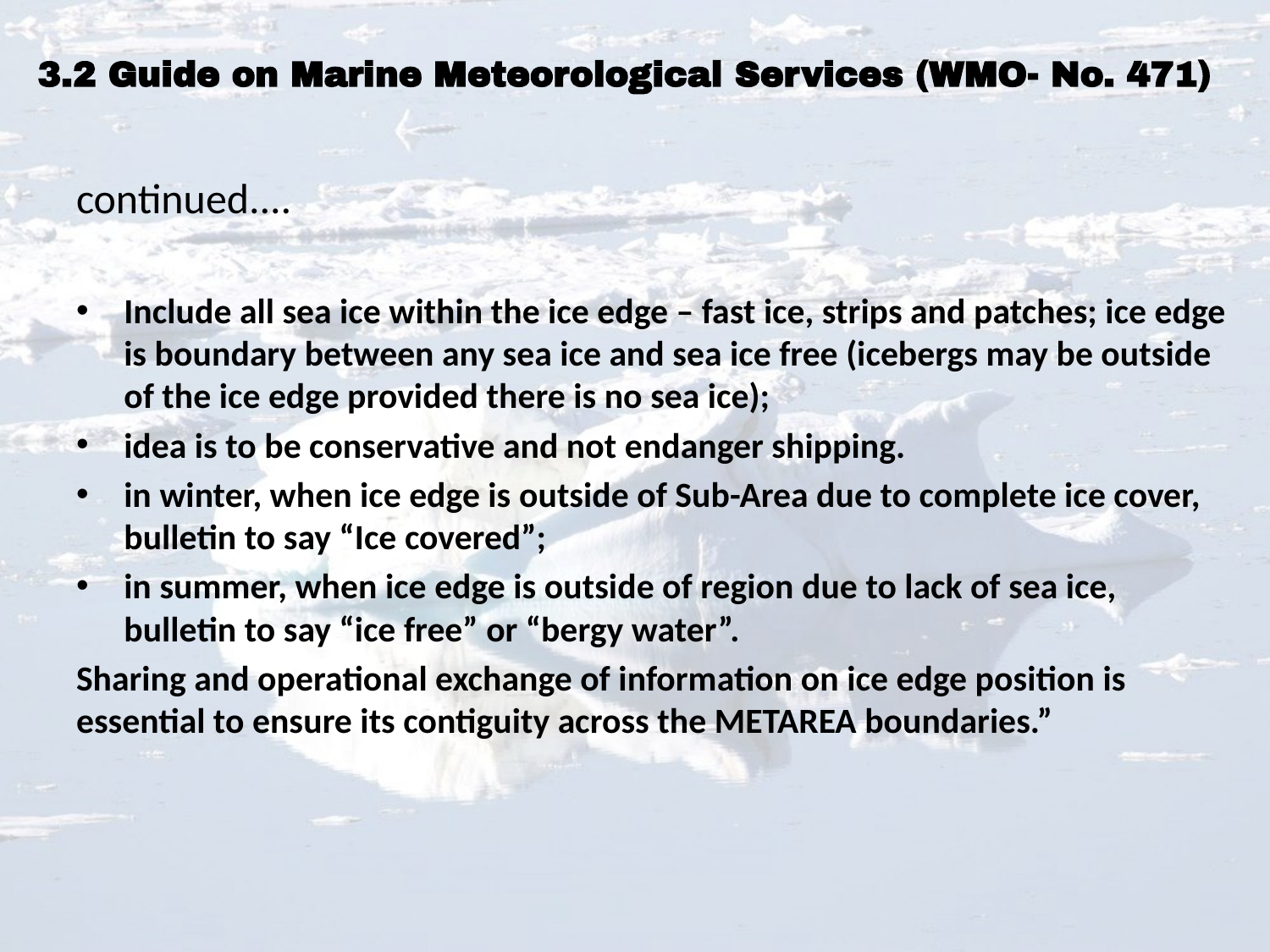

3.2 Guide on Marine Meteorological Services (WMO- No. 471)

continued....

Include all sea ice within the ice edge – fast ice, strips and patches; ice edge is boundary between any sea ice and sea ice free (icebergs may be outside of the ice edge provided there is no sea ice);
idea is to be conservative and not endanger shipping.
in winter, when ice edge is outside of Sub-Area due to complete ice cover, bulletin to say “Ice covered”;
in summer, when ice edge is outside of region due to lack of sea ice, bulletin to say “ice free” or “bergy water”.
Sharing and operational exchange of information on ice edge position is essential to ensure its contiguity across the METAREA boundaries.”